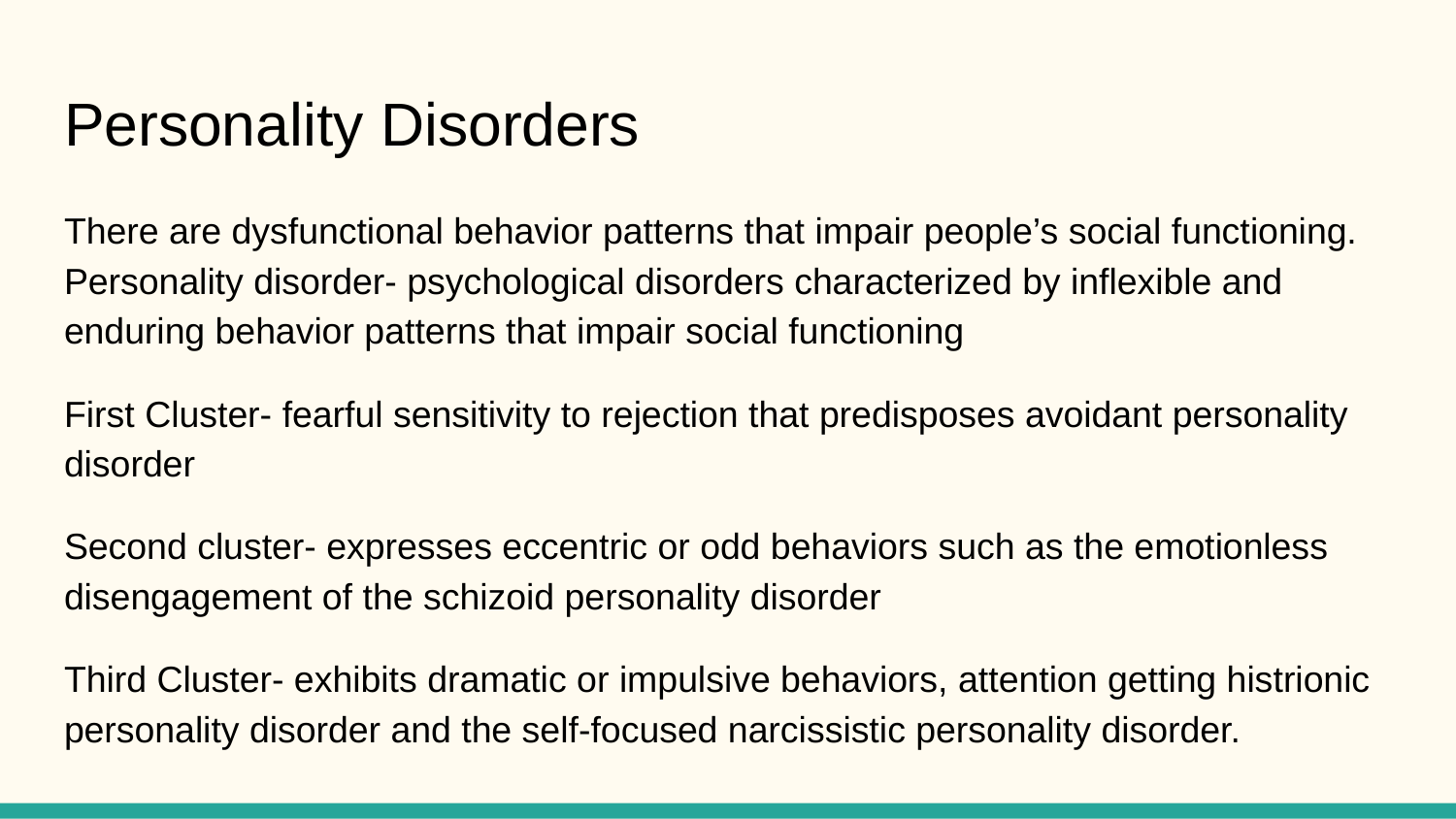

# Personality Disorders
There are dysfunctional behavior patterns that impair people’s social functioning. Personality disorder- psychological disorders characterized by inflexible and enduring behavior patterns that impair social functioning
First Cluster- fearful sensitivity to rejection that predisposes avoidant personality disorder
Second cluster- expresses eccentric or odd behaviors such as the emotionless disengagement of the schizoid personality disorder
Third Cluster- exhibits dramatic or impulsive behaviors, attention getting histrionic personality disorder and the self-focused narcissistic personality disorder.